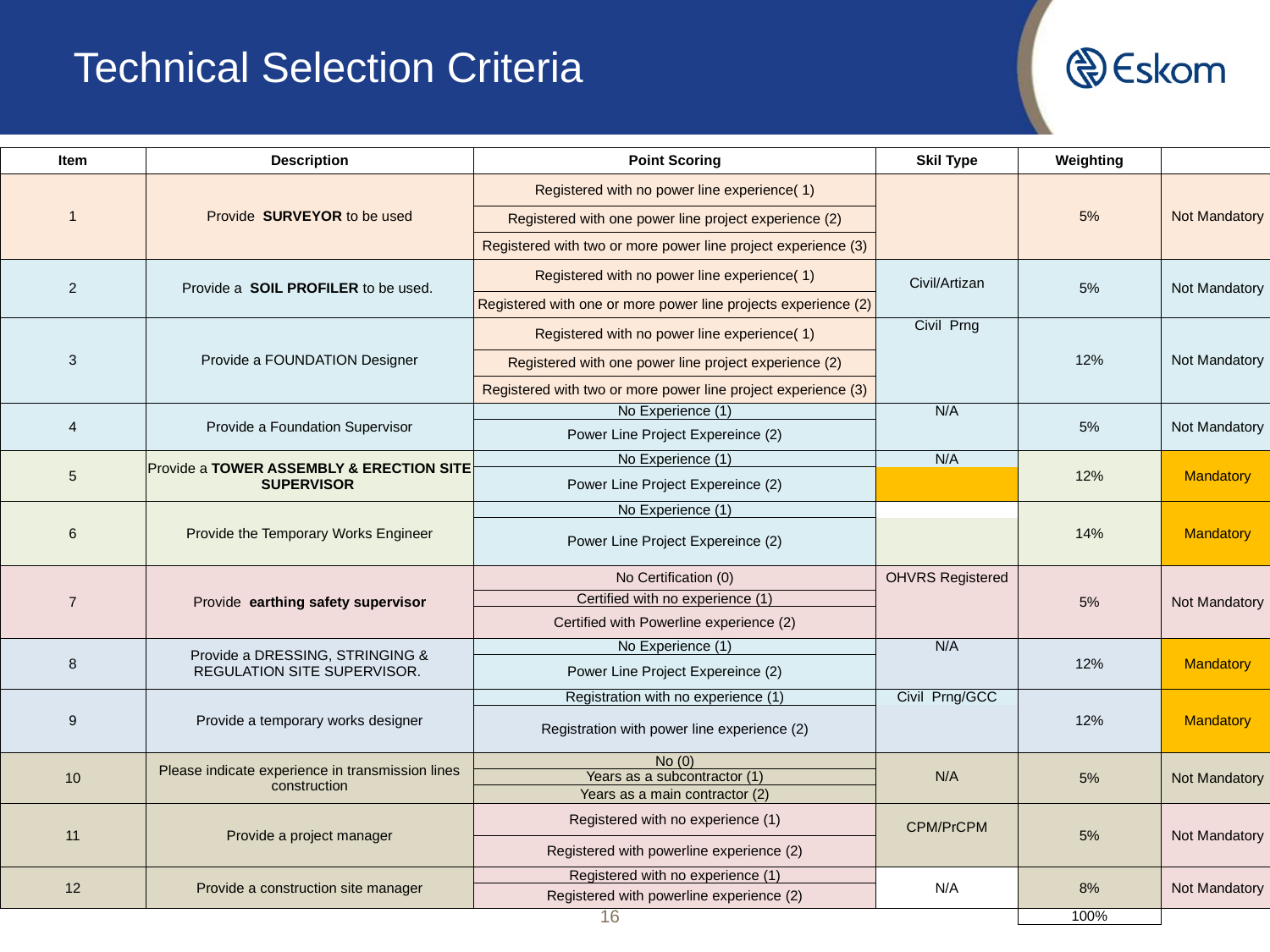

# Technical Selection Criteria
| Item | Description |  |  | Point Scoring | Skil Type | Weighting |  |
| --- | --- | --- | --- | --- | --- | --- | --- |
| 1 | Provide SURVEYOR to be used |  |  | Registered with no power line experience( 1) |  | 5% | Not Mandatory |
|  |  |  |  |  |  |  |  |
|  |  |  |  | Registered with one power line project experience (2) |  |  |  |
|  |  |  |  | Registered with two or more power line project experience (3) |  |  |  |
| 2 | Provide a SOIL PROFILER to be used. |  |  | Registered with no power line experience( 1) |  | 5% | Not Mandatory |
|  |  |  |  |  | Civil/Artizan |  |  |
|  |  |  |  | Registered with one or more power line projects experience (2) |  |  |  |
| 3 | Provide a FOUNDATION Designer |  |  | Registered with no power line experience( 1) | Civil Prng | 12% | Not Mandatory |
|  |  |  |  |  |  |  |  |
|  |  |  |  | Registered with one power line project experience (2) |  |  |  |
|  |  |  |  | Registered with two or more power line project experience (3) |  |  |  |
| 4 | Provide a Foundation Supervisor |  |  | No Experience (1) | N/A | 5% | Not Mandatory |
|  |  |  |  | Power Line Project Expereince (2) |  |  |  |
|  |  |  |  |  |  |  |  |
| 5 | Provide a TOWER ASSEMBLY & ERECTION SITE SUPERVISOR |  |  | No Experience (1) | N/A | 12% | Mandatory |
|  |  |  |  | Power Line Project Expereince (2) |  |  |  |
|  |  |  |  |  |  |  |  |
| 6 | Provide the Temporary Works Engineer |  |  | No Experience (1) |  | 14% | Mandatory |
|  |  |  |  | Power Line Project Expereince (2) |  |  |  |
|  |  |  |  |  |  |  |  |
|  |  |  |  |  |  |  |  |
| 7 | Provide earthing safety supervisor |  |  | No Certification (0) | OHVRS Registered | 5% | Not Mandatory |
|  |  |  |  | Certified with no experience (1) |  |  |  |
|  |  |  |  | Certified with Powerline experience (2) |  |  |  |
|  |  |  |  |  |  |  |  |
| 8 | Provide a DRESSING, STRINGING & REGULATION SITE SUPERVISOR. |  |  | No Experience (1) | N/A | 12% | Mandatory |
|  |  |  |  | Power Line Project Expereince (2) |  |  |  |
|  |  |  |  |  |  |  |  |
| 9 | Provide a temporary works designer |  |  | Registration with no experience (1) | Civil Prng/GCC | 12% | Mandatory |
|  |  |  |  | Registration with power line experience (2) |  |  |  |
|  |  |  |  |  |  |  |  |
|  |  |  |  |  |  |  |  |
| 10 | Please indicate experience in transmission lines construction |  |  | No (0) |  | 5% | Not Mandatory |
|  |  |  |  | Years as a subcontractor (1) | N/A |  |  |
|  |  |  |  | Years as a main contractor (2) |  |  |  |
| 11 | Provide a project manager |  |  | Registered with no experience (1) |  | 5% | Not Mandatory |
|  |  |  |  |  | CPM/PrCPM |  |  |
|  |  |  |  | Registered with powerline experience (2) |  |  |  |
|  |  |  |  |  |  |  |  |
| 12 | Provide a construction site manager |  |  | Registered with no experience (1) | N/A | 8% | Not Mandatory |
|  |  |  |  | Registered with powerline experience (2) |  |  |  |
|  |  |  |  |  |  | 100% |  |

16